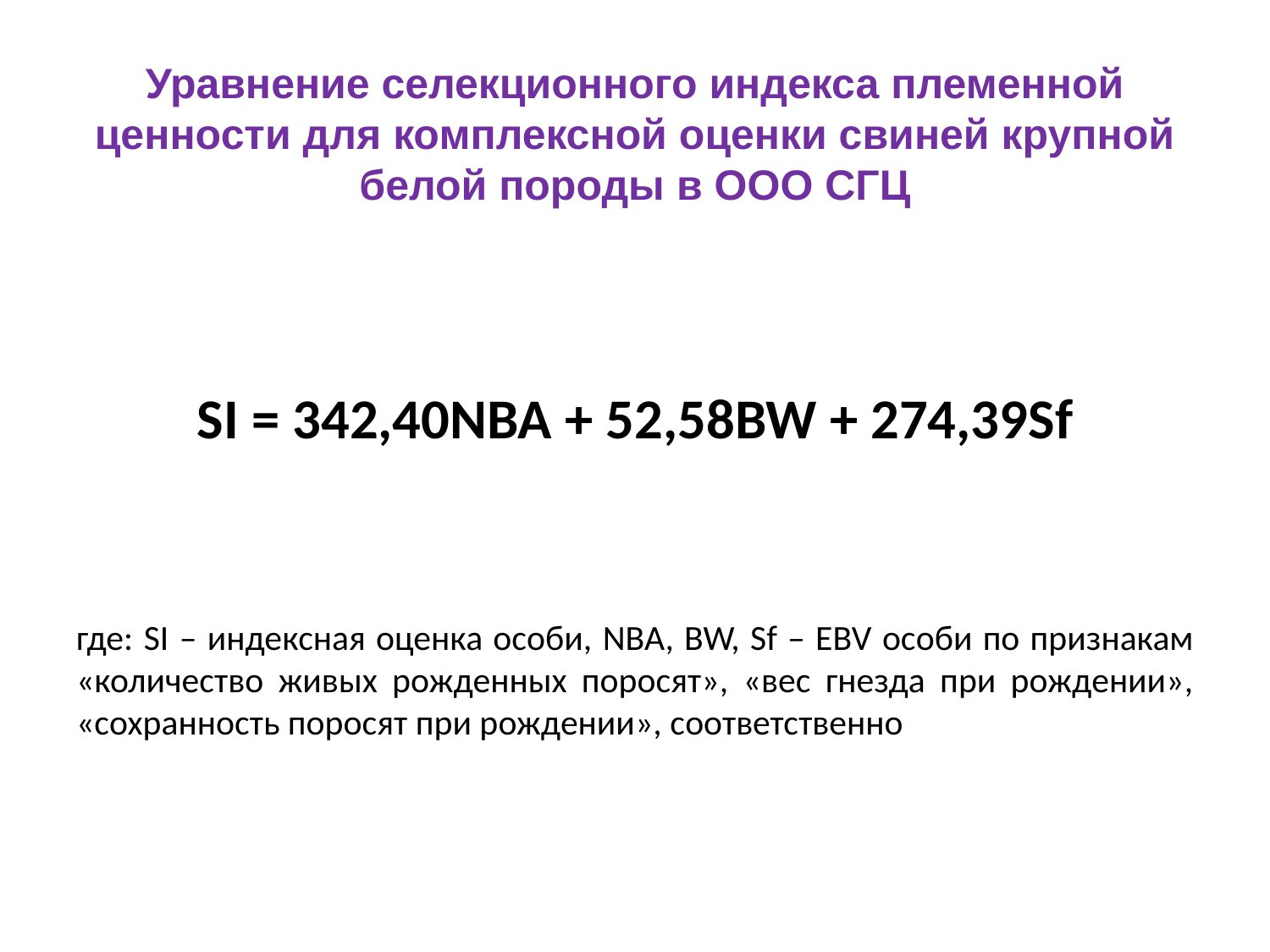

# Уравнение селекционного индекса племенной ценности для комплексной оценки свиней крупной белой породы в ООО СГЦ
SI = 342,40NBA + 52,58BW + 274,39Sf

где: SI – индексная оценка особи, NBA, BW, Sf – EBV особи по признакам «количество живых рожденных поросят», «вес гнезда при рождении», «сохранность поросят при рождении», соответственно